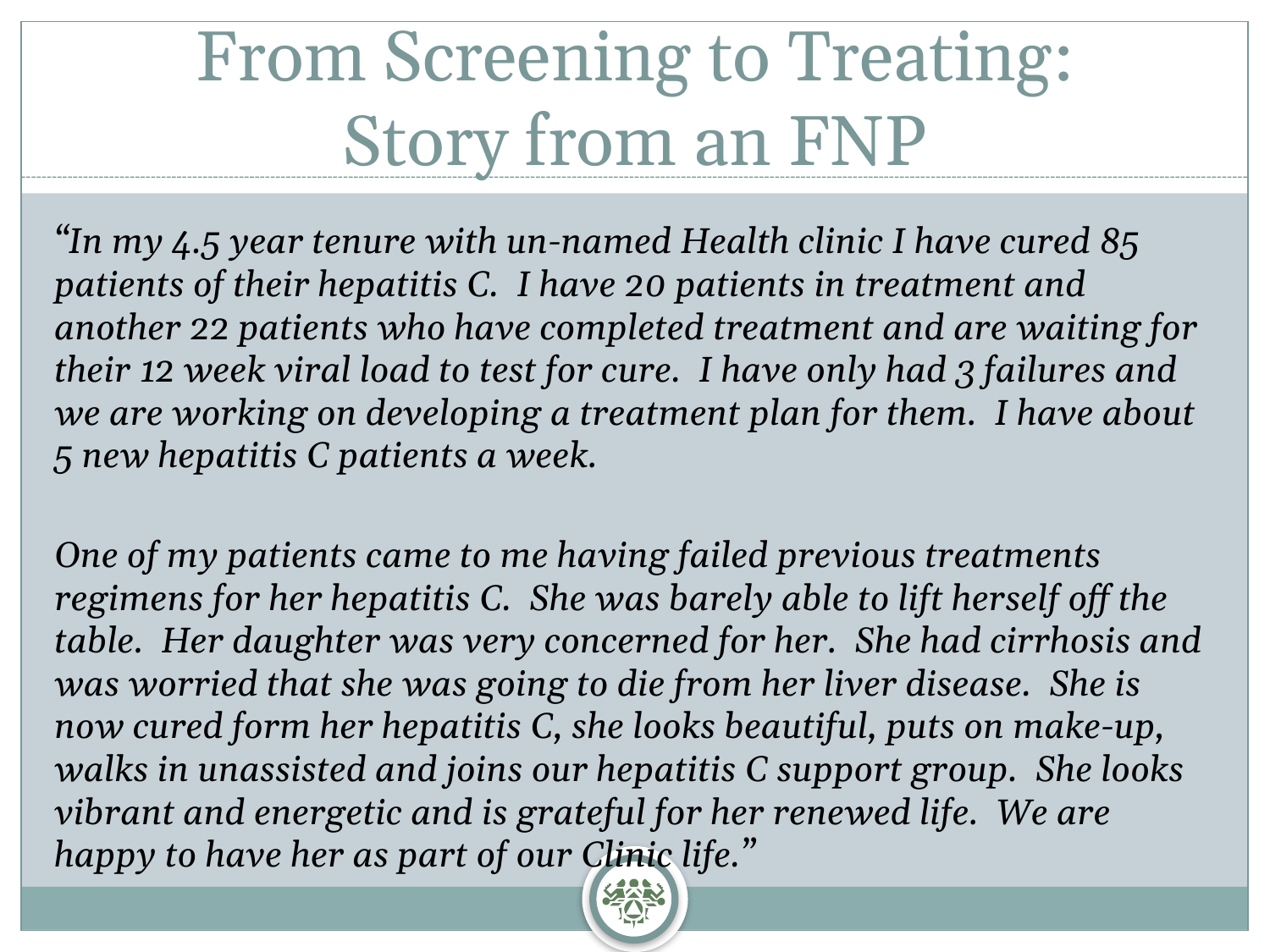

# From Screening to Treating: Story from an FNP
“In my 4.5 year tenure with un-named Health clinic I have cured 85 patients of their hepatitis C.  I have 20 patients in treatment and another 22 patients who have completed treatment and are waiting for their 12 week viral load to test for cure.  I have only had 3 failures and we are working on developing a treatment plan for them.  I have about 5 new hepatitis C patients a week.

One of my patients came to me having failed previous treatments regimens for her hepatitis C.  She was barely able to lift herself off the table.  Her daughter was very concerned for her.  She had cirrhosis and was worried that she was going to die from her liver disease.  She is now cured form her hepatitis C, she looks beautiful, puts on make-up, walks in unassisted and joins our hepatitis C support group.  She looks vibrant and energetic and is grateful for her renewed life.  We are happy to have her as part of our Clinic life.”